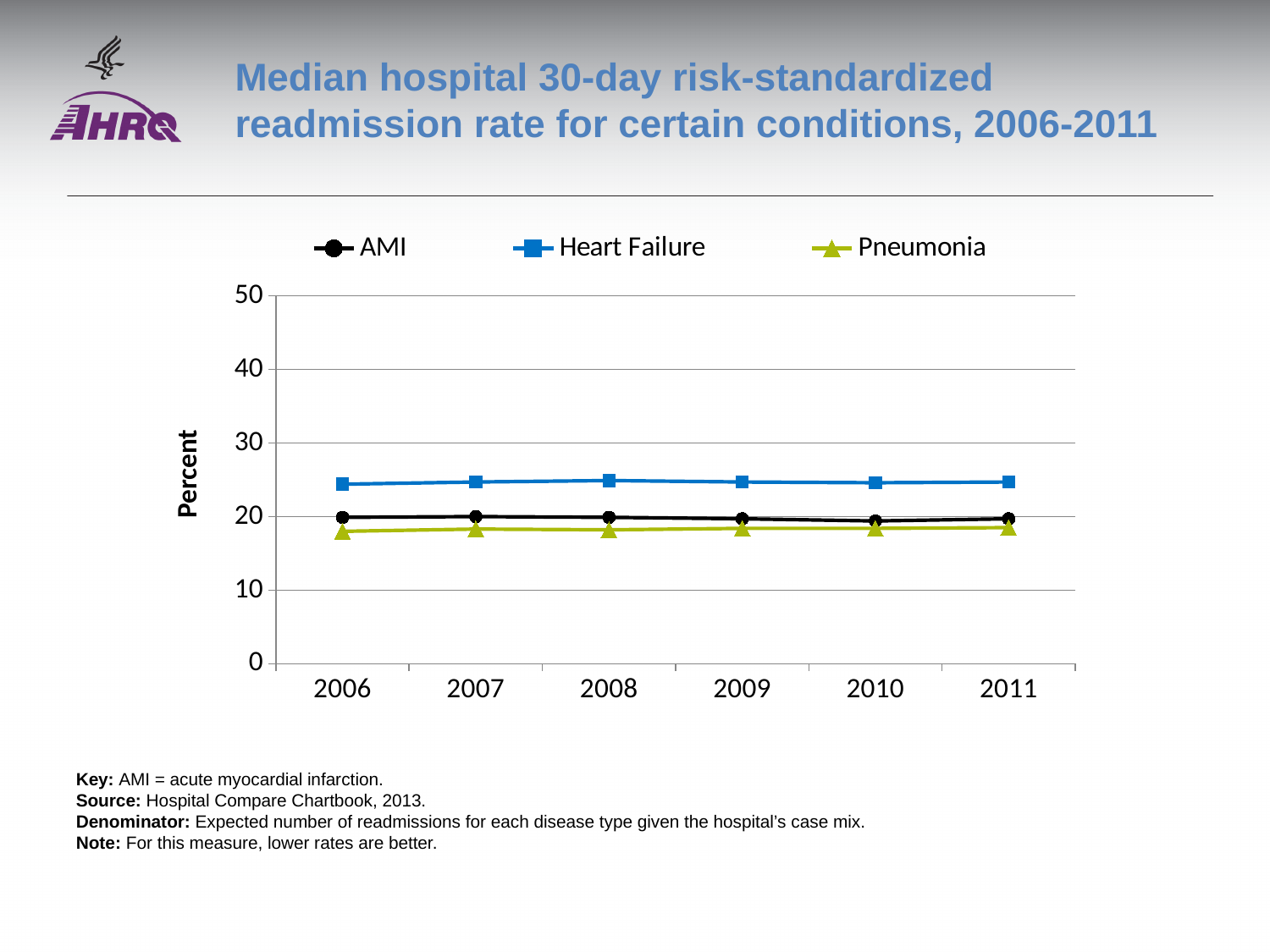

# Median hospital 30-day risk-standardized readmission rate for certain conditions, 2006-2011

### Chart

| Category | AMI | Heart Failure | Pneumonia |
|---|---|---|---|
| 2006 | 19.9 | 24.4 | 18.0 |
| 2007 | 20.0 | 24.7 | 18.3 |
| 2008 | 19.9 | 24.9 | 18.2 |
| 2009 | 19.7 | 24.7 | 18.4 |
| 2010 | 19.4 | 24.6 | 18.4 |
| 2011 | 19.7 | 24.7 | 18.5 |
Key: AMI = acute myocardial infarction.
Source: Hospital Compare Chartbook, 2013.
Denominator: Expected number of readmissions for each disease type given the hospital’s case mix.
Note: For this measure, lower rates are better.